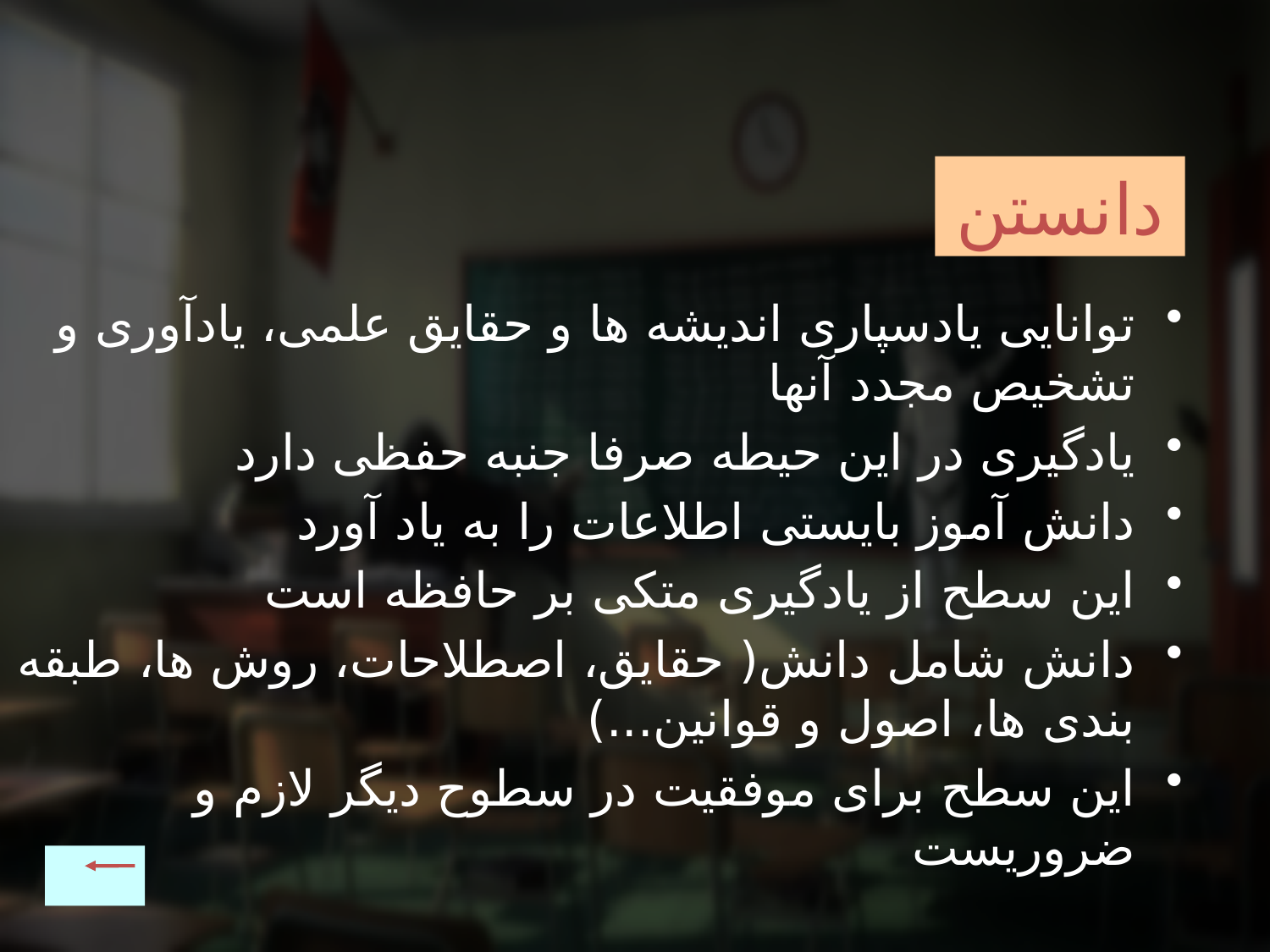

دانستن
توانایی یادسپاری اندیشه ها و حقایق علمی، یادآوری و تشخیص مجدد آنها
یادگیری در این حیطه صرفا جنبه حفظی دارد
دانش آموز بایستی اطلاعات را به یاد آورد
این سطح از یادگیری متکی بر حافظه است
دانش شامل دانش( حقایق، اصطلاحات، روش ها، طبقه بندی ها، اصول و قوانین...)
این سطح برای موفقیت در سطوح دیگر لازم و ضروریست